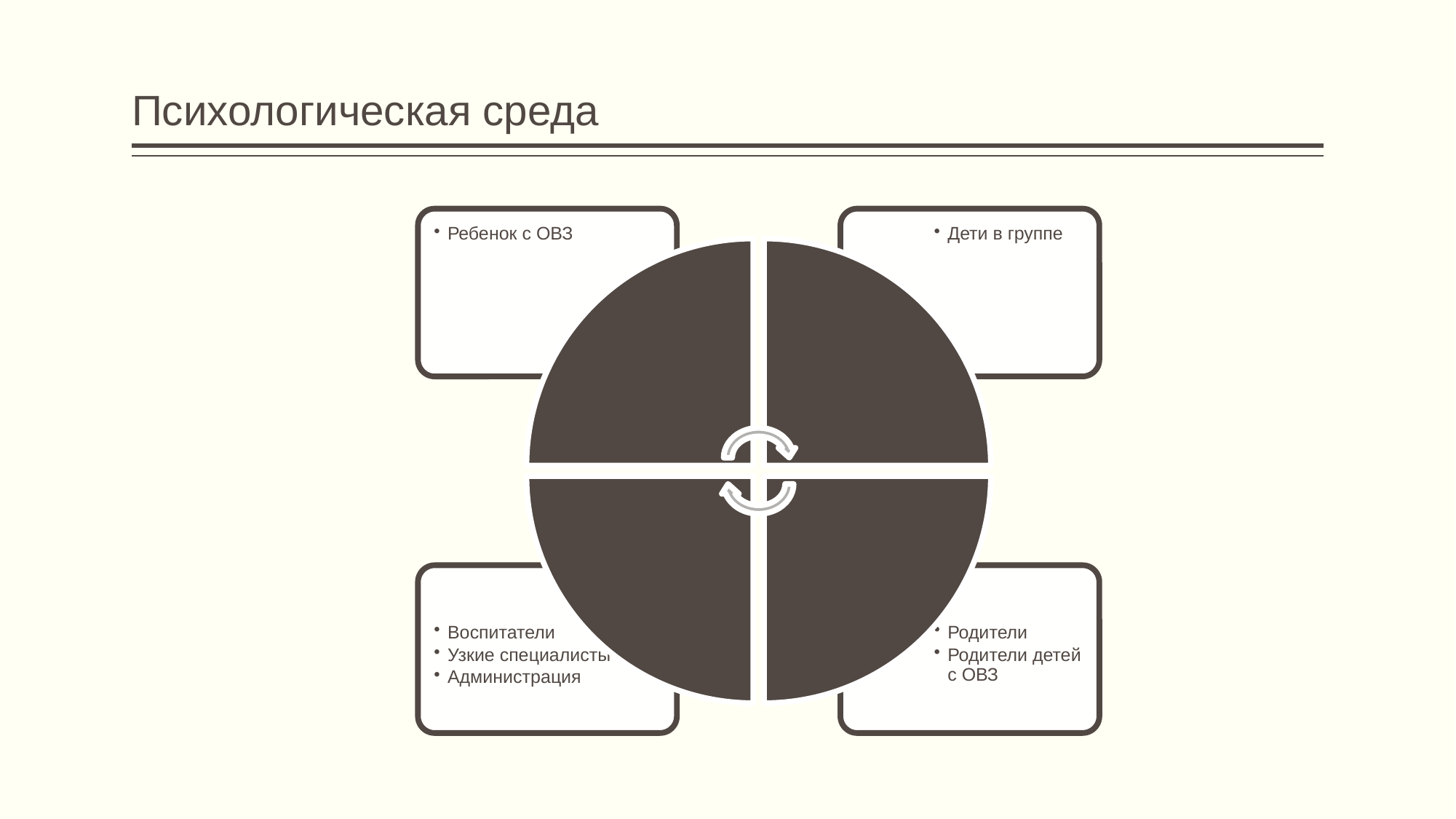

# Психологическая среда
Родители
Родители детей с ОВЗ
Воспитатели
Узкие специалисты
Администрация
Дети в группе
Ребенок с ОВЗ